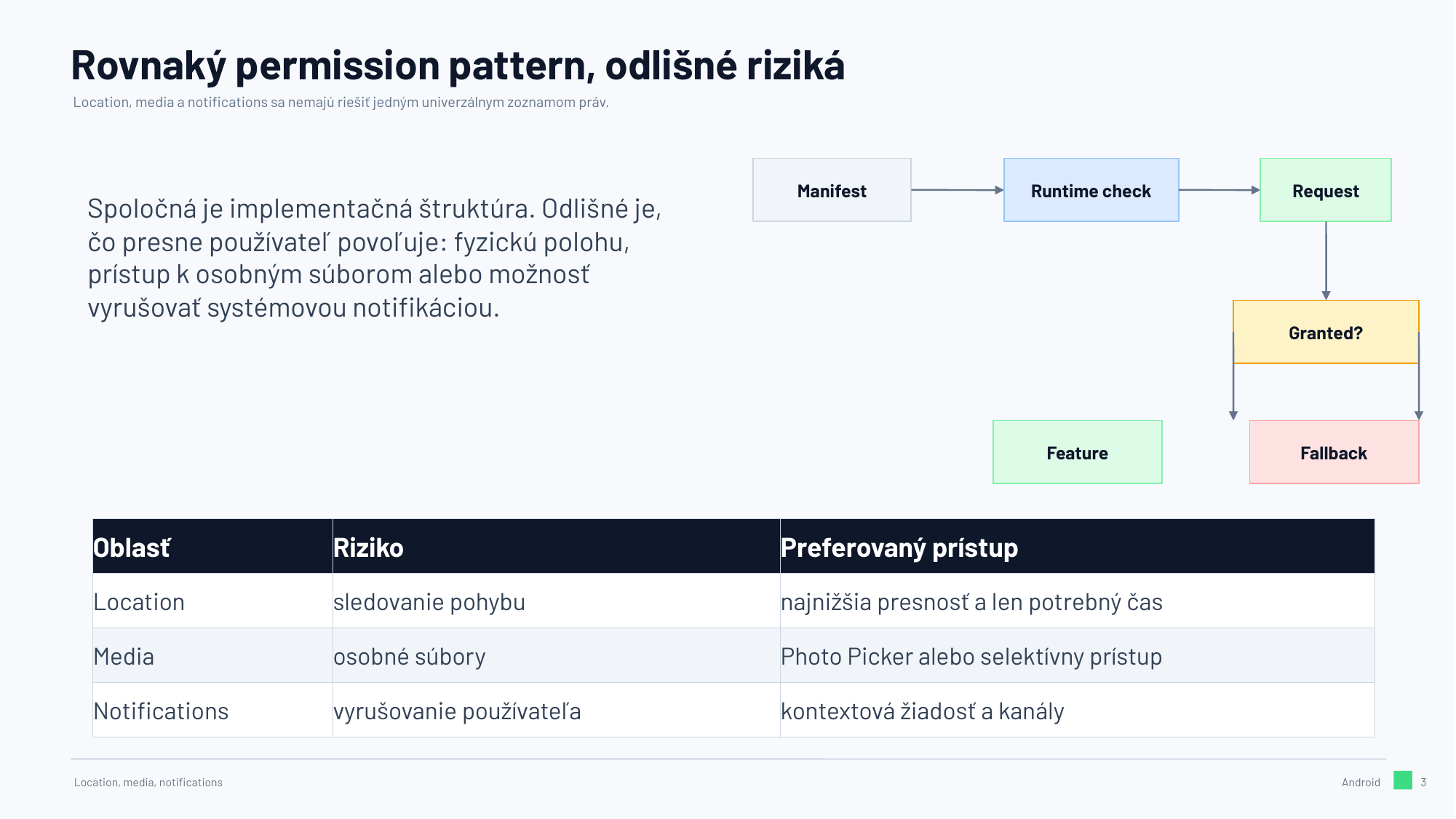

Rovnaký permission pattern, odlišné riziká
Location, media a notifications sa nemajú riešiť jedným univerzálnym zoznamom práv.
Spoločná je implementačná štruktúra. Odlišné je, čo presne používateľ povoľuje: fyzickú polohu, prístup k osobným súborom alebo možnosť vyrušovať systémovou notifikáciou.
Manifest
Runtime check
Request

Granted?

Feature
Fallback
Oblasť
Riziko
Preferovaný prístup
Location
sledovanie pohybu
najnižšia presnosť a len potrebný čas
Media
osobné súbory
Photo Picker alebo selektívny prístup
Notifications
vyrušovanie používateľa
kontextová žiadosť a kanály
3